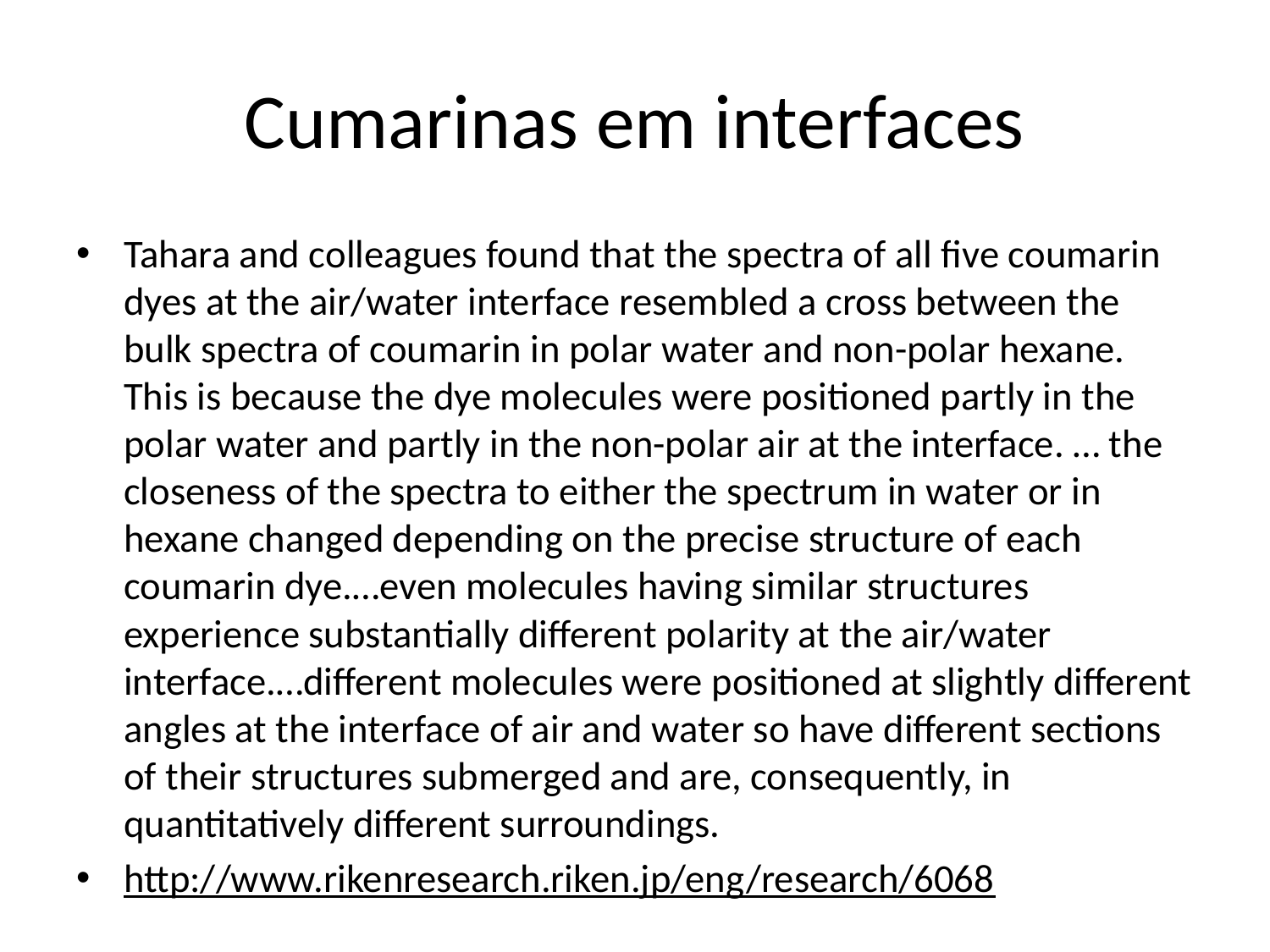

# Cumarinas em interfaces
Tahara and colleagues found that the spectra of all five coumarin dyes at the air/water interface resembled a cross between the bulk spectra of coumarin in polar water and non-polar hexane. This is because the dye molecules were positioned partly in the polar water and partly in the non-polar air at the interface. … the closeness of the spectra to either the spectrum in water or in hexane changed depending on the precise structure of each coumarin dye.  …even molecules having similar structures experience substantially different polarity at the air/water interface.  …different molecules were positioned at slightly different angles at the interface of air and water so have different sections of their structures submerged and are, consequently, in quantitatively different surroundings.
http://www.rikenresearch.riken.jp/eng/research/6068